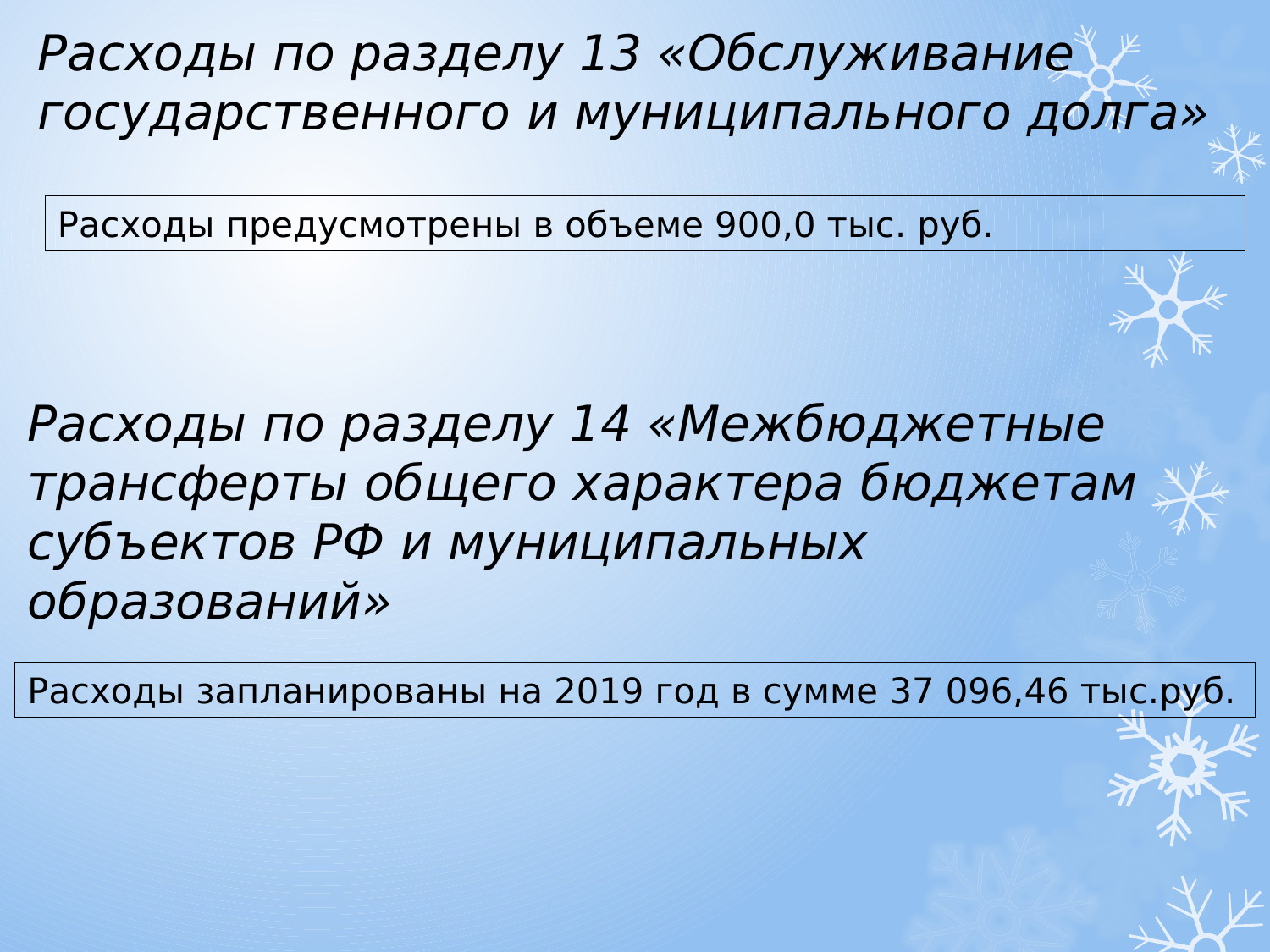

# Расходы по разделу 13 «Обслуживание государственного и муниципального долга»
Расходы предусмотрены в объеме 900,0 тыс. руб.
Расходы по разделу 14 «Межбюджетные трансферты общего характера бюджетам субъектов РФ и муниципальных образований»
Расходы запланированы на 2019 год в сумме 37 096,46 тыс.руб.